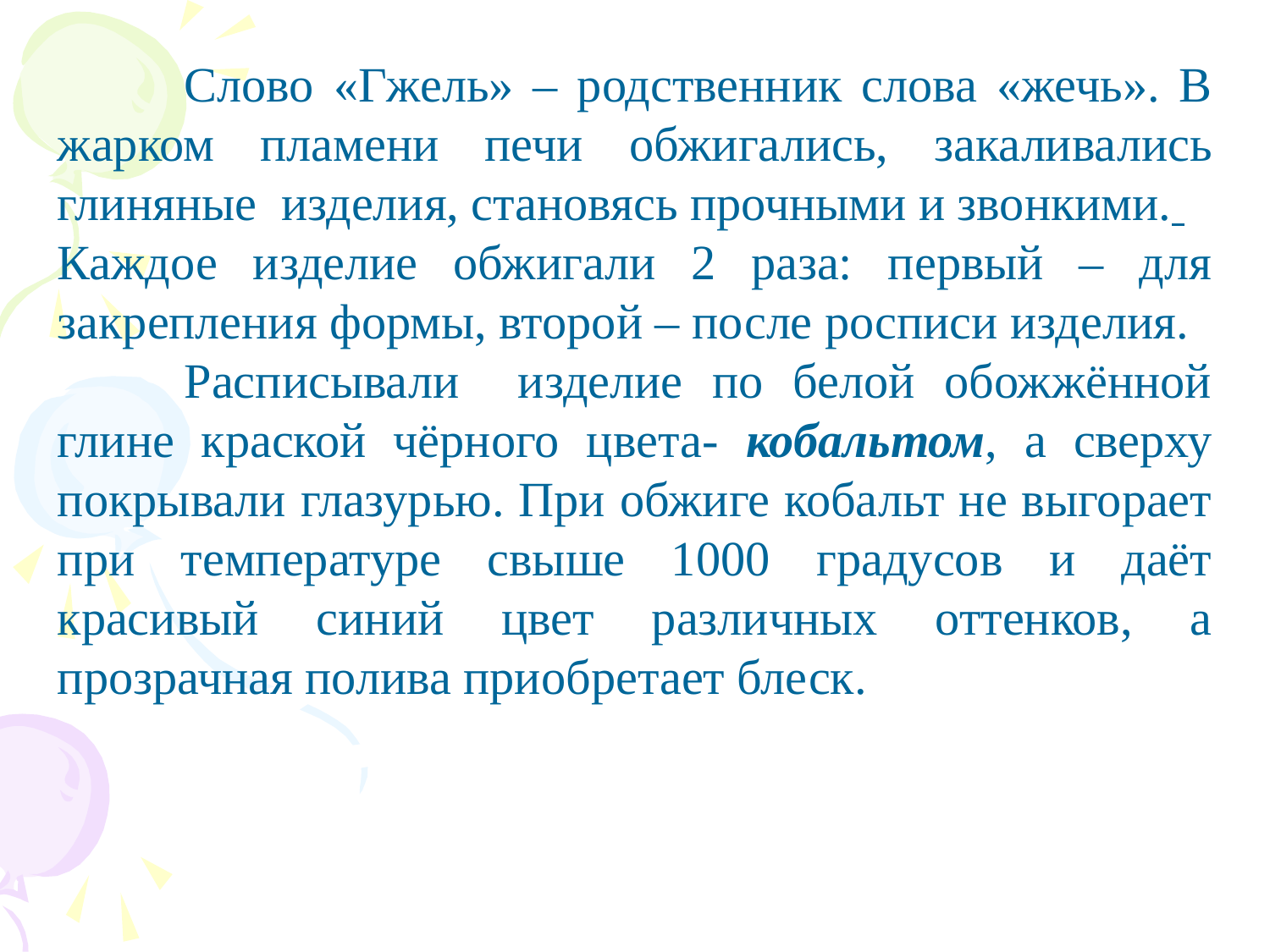

Слово «Гжель» – родственник слова «жечь». В жарком пламени печи обжигались, закаливались глиняные  изделия, становясь прочными и звонкими.
Каждое изделие обжигали 2 раза: первый – для закрепления формы, второй – после росписи изделия.
 	Расписывали  изделие по белой обожжённой глине краской чёрного цвета- кобальтом, а сверху покрывали глазурью. При обжиге кобальт не выгорает при температуре свыше 1000 градусов и даёт красивый синий цвет различных оттенков, а прозрачная полива приобретает блеск.